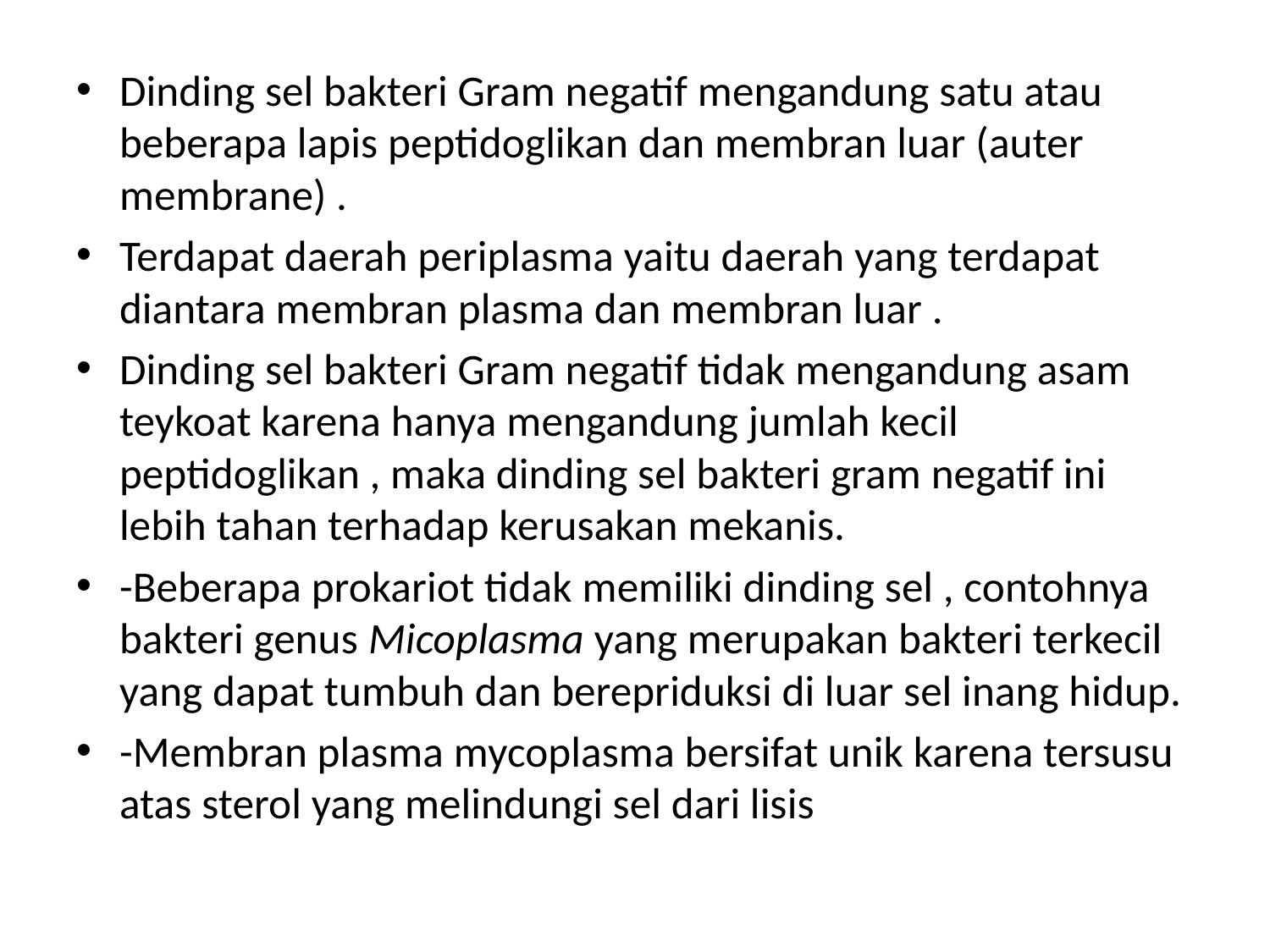

Dinding sel bakteri Gram negatif mengandung satu atau beberapa lapis peptidoglikan dan membran luar (auter membrane) .
Terdapat daerah periplasma yaitu daerah yang terdapat diantara membran plasma dan membran luar .
Dinding sel bakteri Gram negatif tidak mengandung asam teykoat karena hanya mengandung jumlah kecil peptidoglikan , maka dinding sel bakteri gram negatif ini lebih tahan terhadap kerusakan mekanis.
-Beberapa prokariot tidak memiliki dinding sel , contohnya bakteri genus Micoplasma yang merupakan bakteri terkecil yang dapat tumbuh dan berepriduksi di luar sel inang hidup.
-Membran plasma mycoplasma bersifat unik karena tersusu atas sterol yang melindungi sel dari lisis